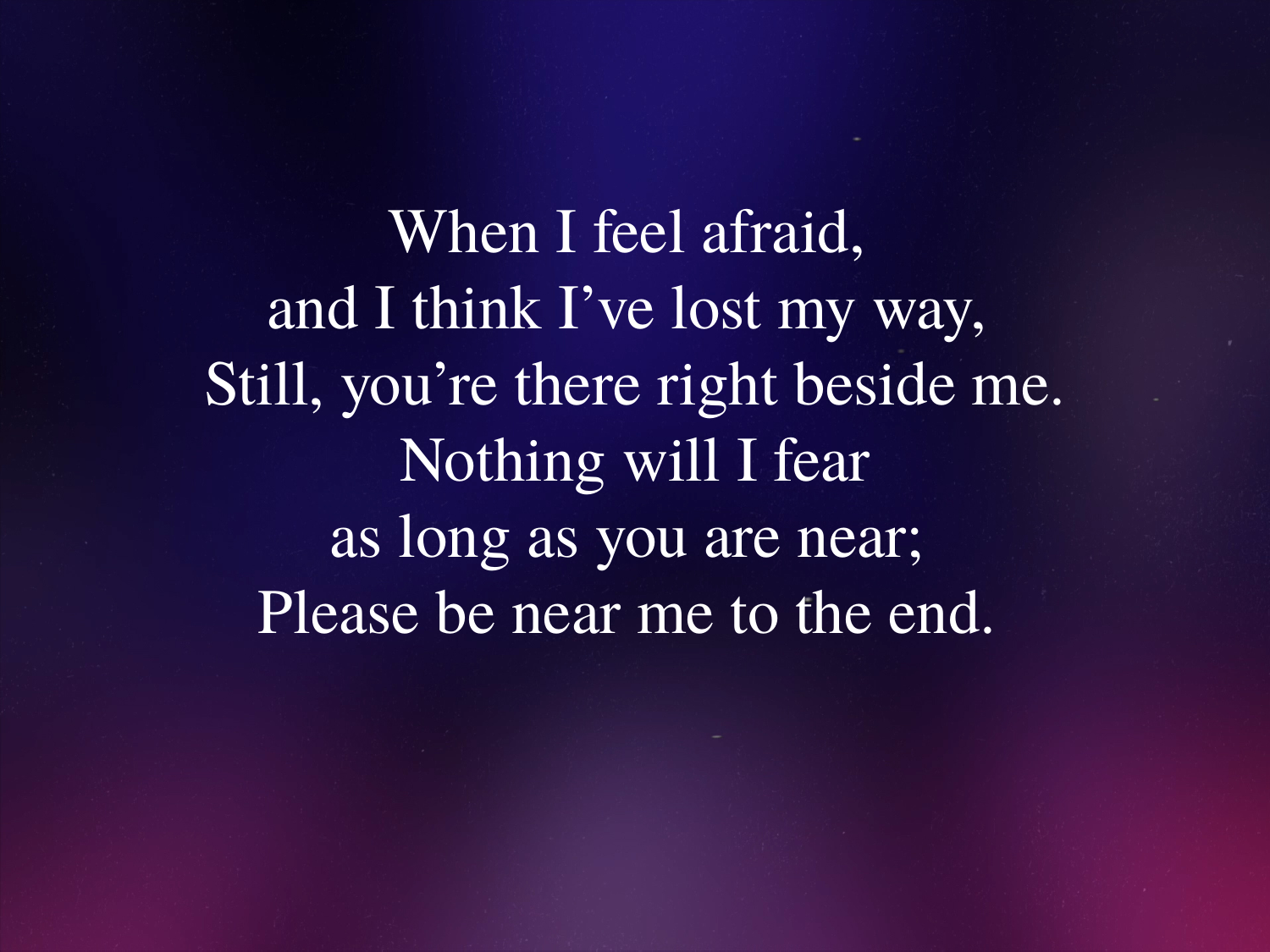

# When I feel afraid, and I think I’ve lost my way, Still, you’re there right beside me. Nothing will I fear as long as you are near; Please be near me to the end.